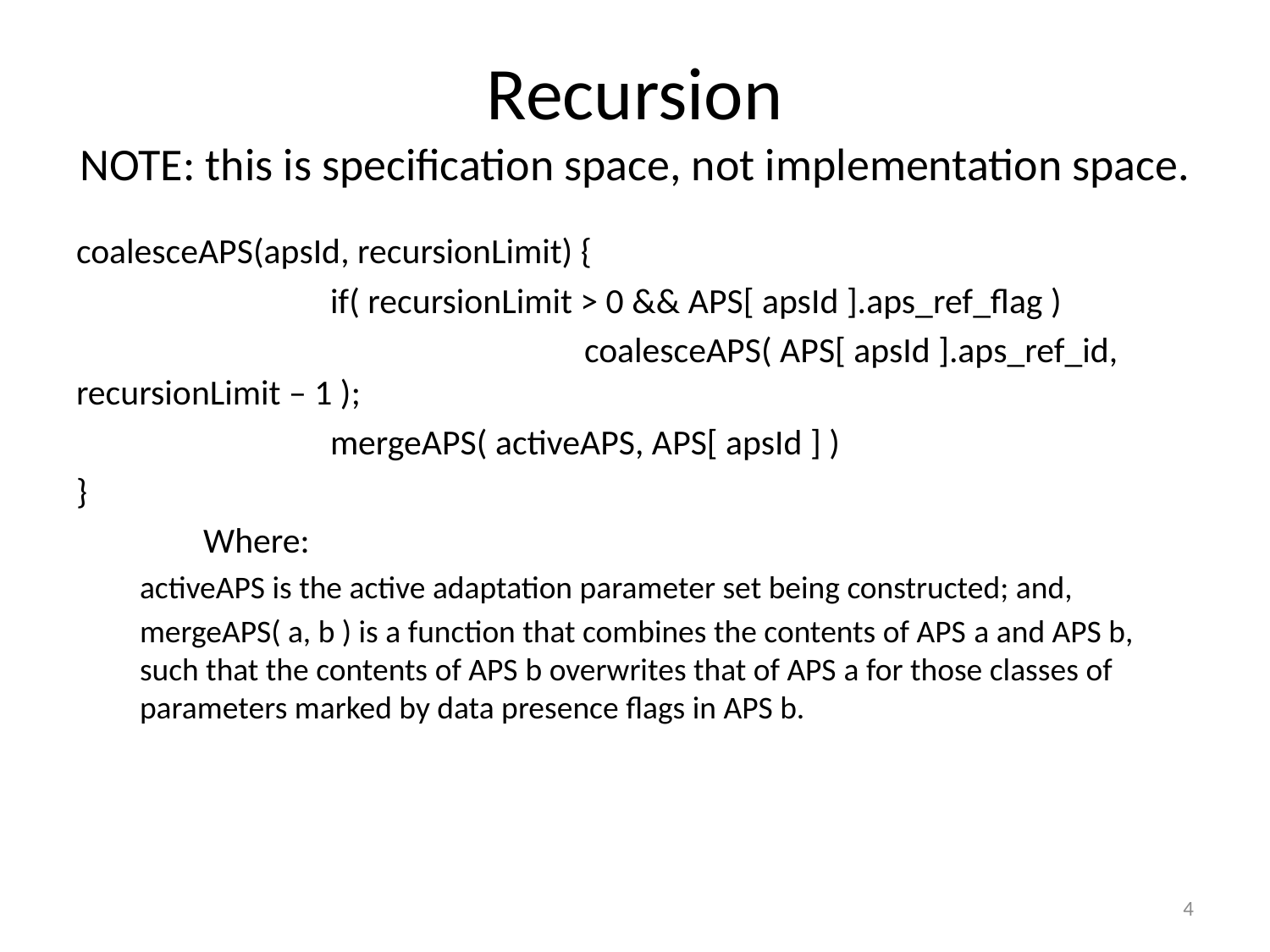

# Recursion NOTE: this is specification space, not implementation space.
coalesceAPS(apsId, recursionLimit) {
		if( recursionLimit > 0 && APS[ apsId ].aps_ref_flag )
				coalesceAPS( APS[ apsId ].aps_ref_id, recursionLimit – 1 );
		mergeAPS( activeAPS, APS[ apsId ] )
}
	Where:
activeAPS is the active adaptation parameter set being constructed; and,
mergeAPS( a, b ) is a function that combines the contents of APS a and APS b, such that the contents of APS b overwrites that of APS a for those classes of parameters marked by data presence flags in APS b.

4